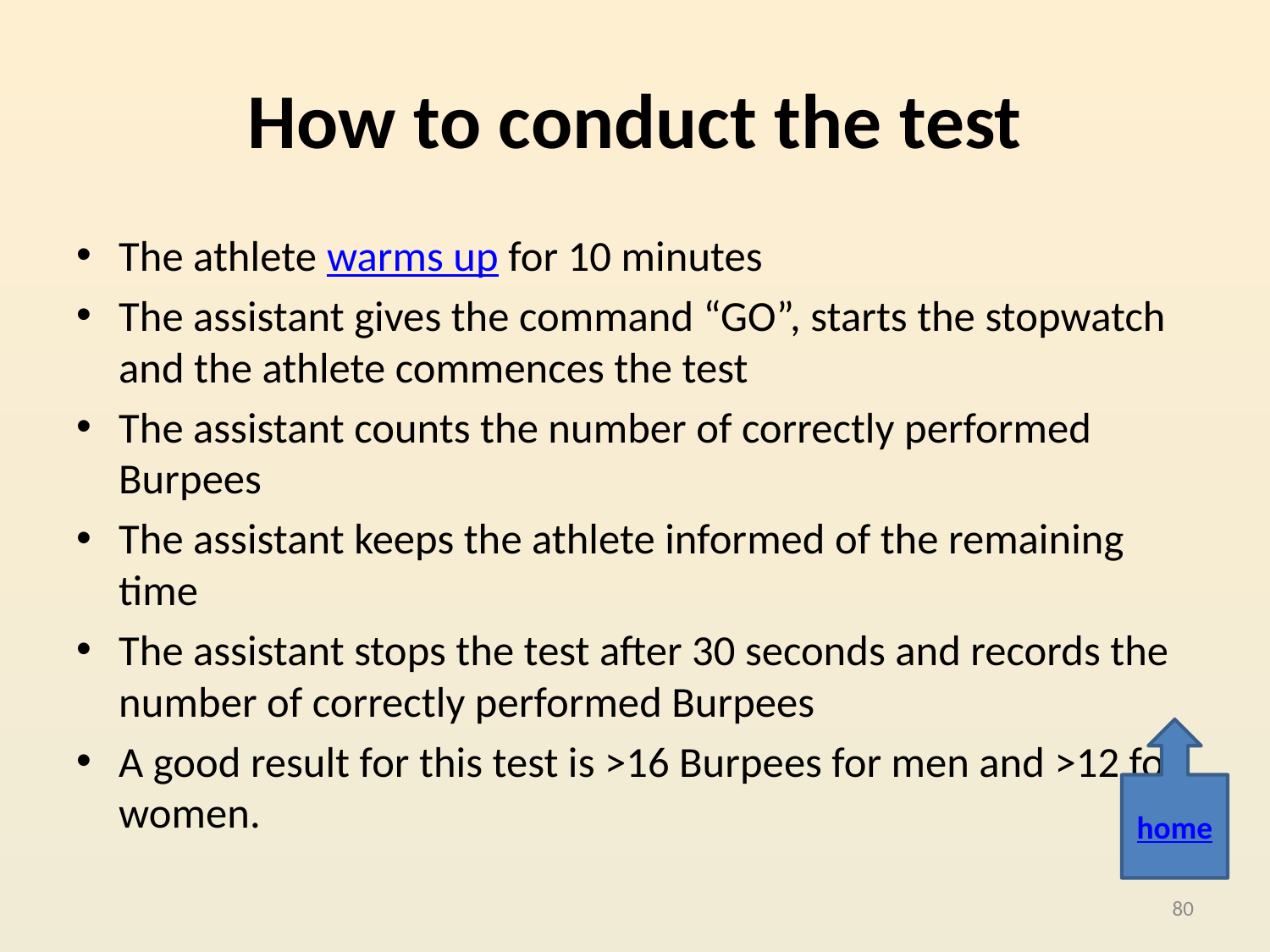

# How to conduct the test
The athlete warms up for 10 minutes
The assistant gives the command “GO”, starts the stopwatch and the athlete commences the test
The assistant counts the number of correctly performed Burpees
The assistant keeps the athlete informed of the remaining time
The assistant stops the test after 30 seconds and records the number of correctly performed Burpees
A good result for this test is >16 Burpees for men and >12 for women.
home
80